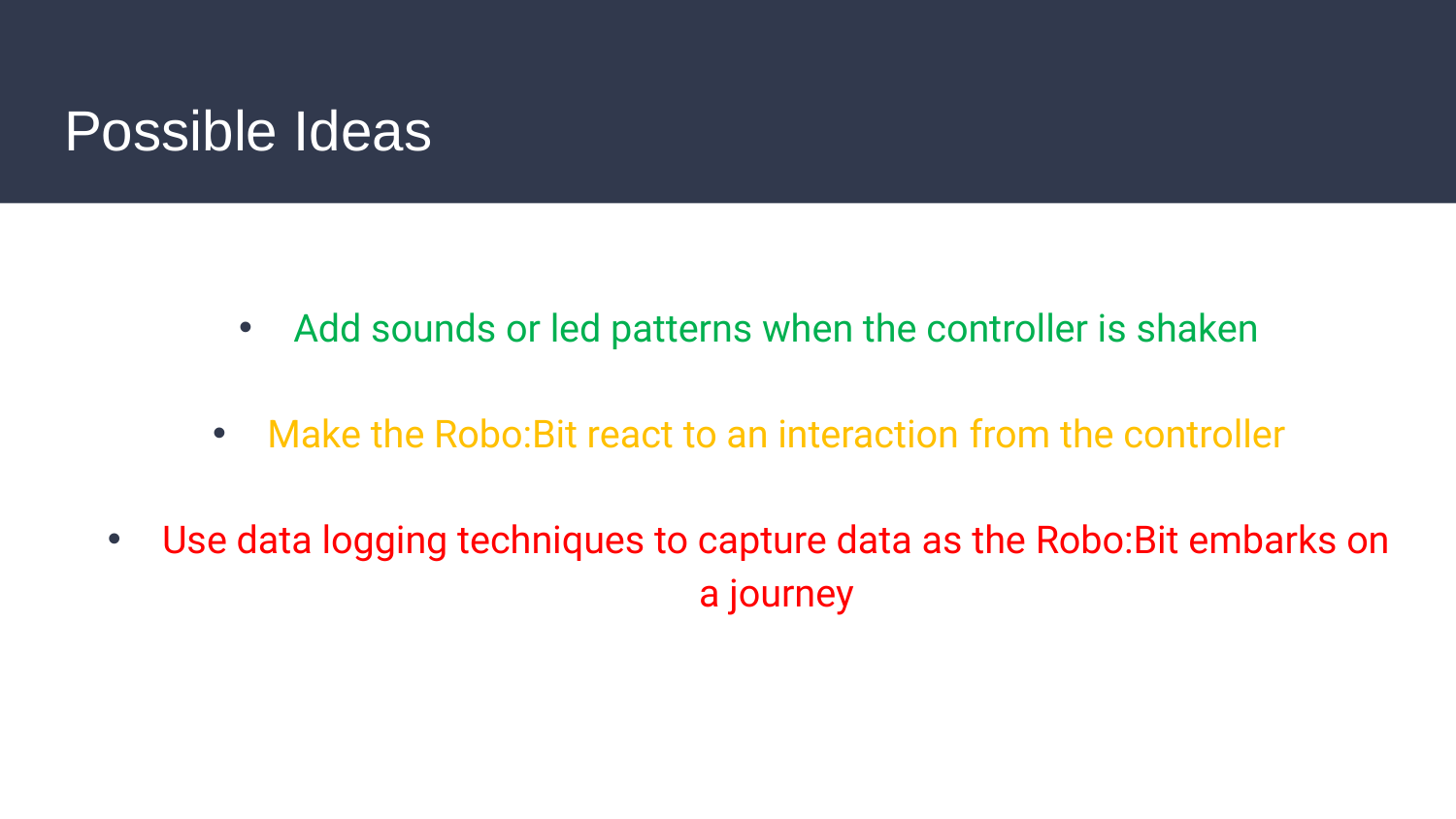

# Possible Ideas

Add sounds or led patterns when the controller is shaken

Make the Robo:Bit react to an interaction from the controller

Use data logging techniques to capture data as the Robo:Bit embarks on a journey